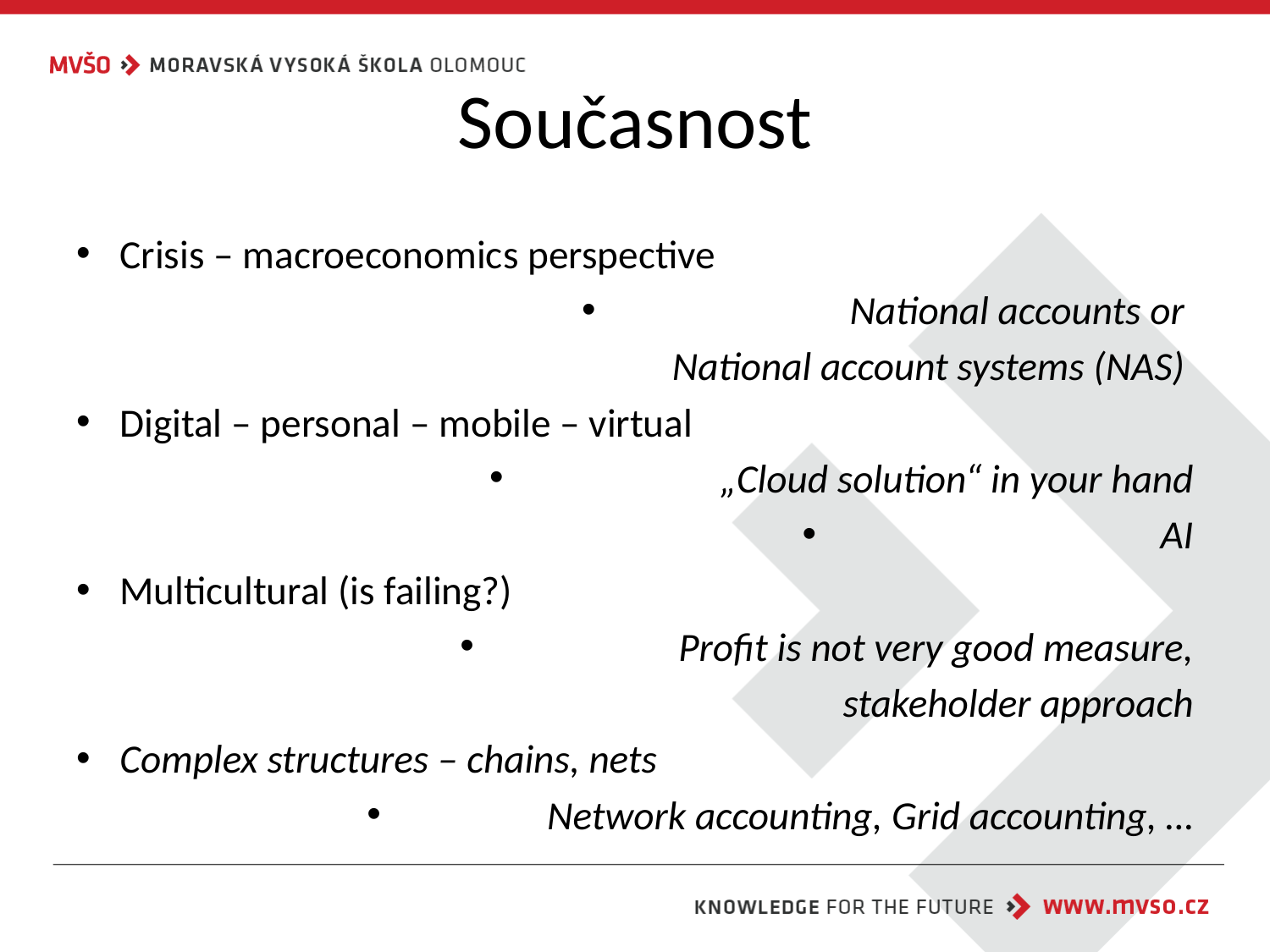

# Současnost
Crisis – macroeconomics perspective
National accounts or
National account systems (NAS)
Digital – personal – mobile – virtual
„Cloud solution“ in your hand
AI
Multicultural (is failing?)
Profit is not very good measure,
 stakeholder approach
Complex structures – chains, nets
Network accounting, Grid accounting, …